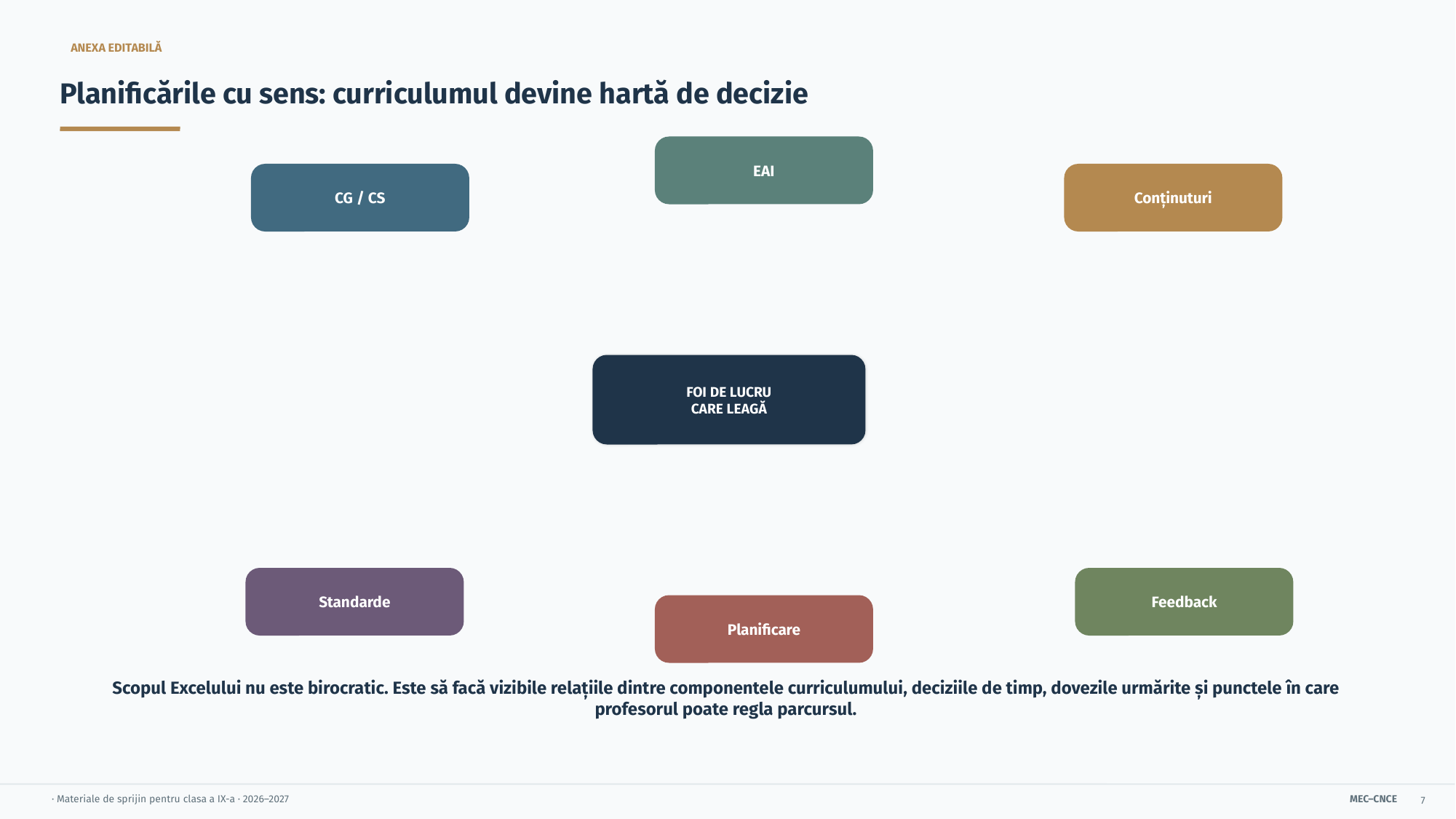

ANEXA EDITABILĂ
Planificările cu sens: curriculumul devine hartă de decizie

EAI
CG / CS
Conținuturi
FOI DE LUCRU
CARE LEAGĂ
Standarde
Feedback
Planificare
Scopul Excelului nu este birocratic. Este să facă vizibile relațiile dintre componentele curriculumului, deciziile de timp, dovezile urmărite și punctele în care profesorul poate regla parcursul.
7